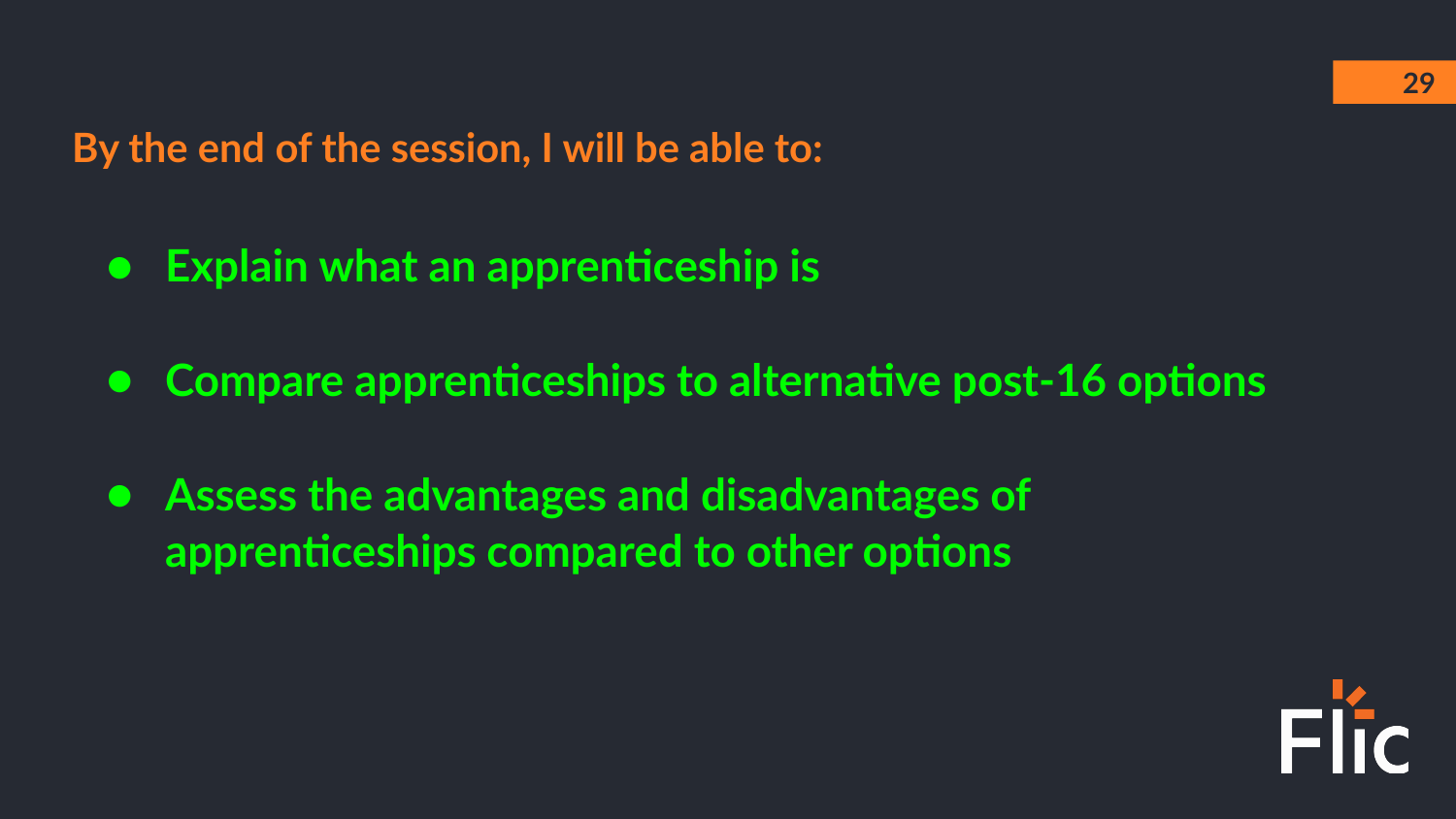

29
By the end of the session, I will be able to:

Explain what an apprenticeship is

Compare apprenticeships to alternative post-16 options

Assess the advantages and disadvantages of apprenticeships compared to other options